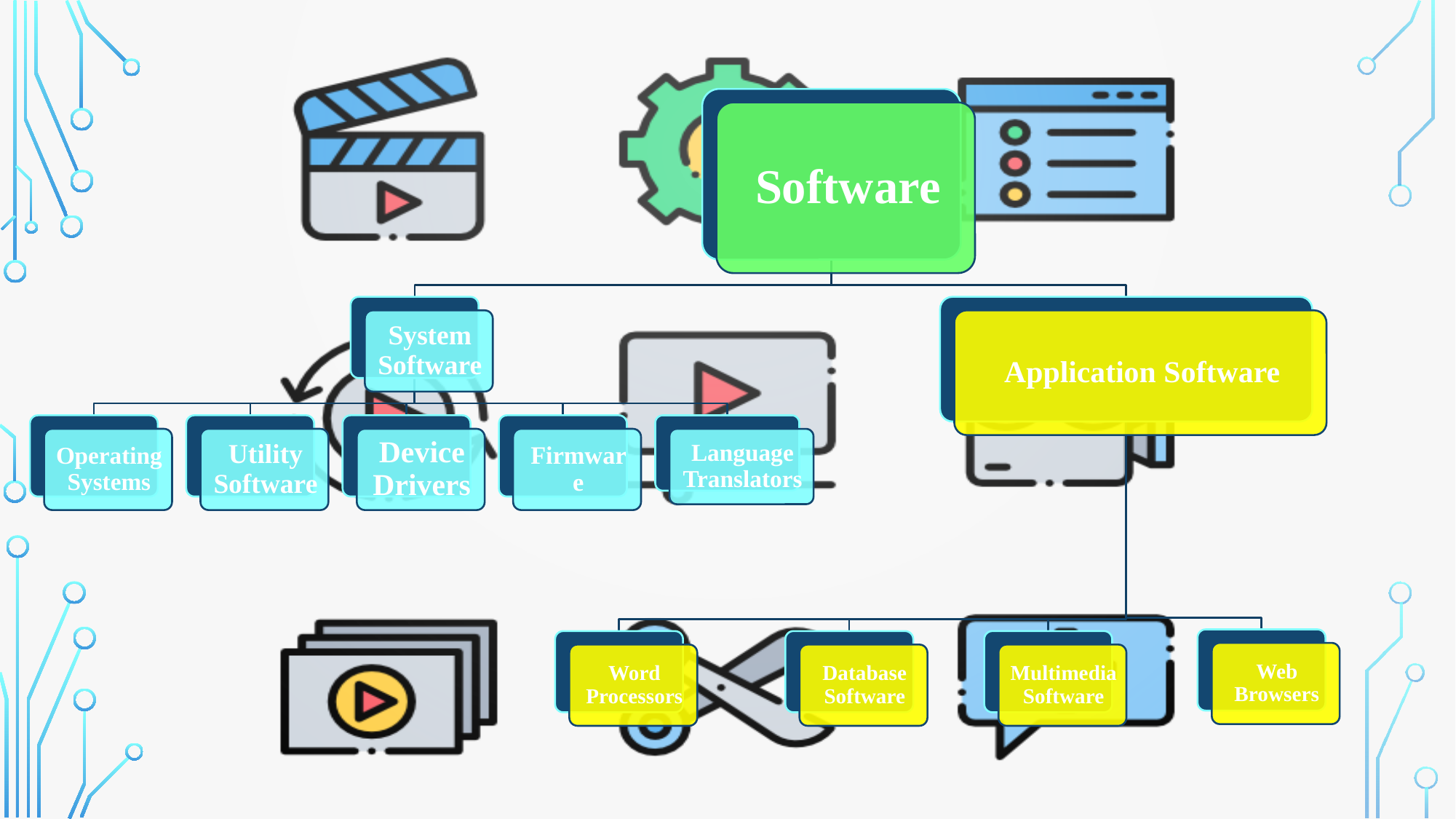

Software
System Software
Operating Systems
Utility Software
Device Drivers
Firmware
Language Translators
Application Software
Word Processors
Database Software
Multimedia Software
Web Browsers